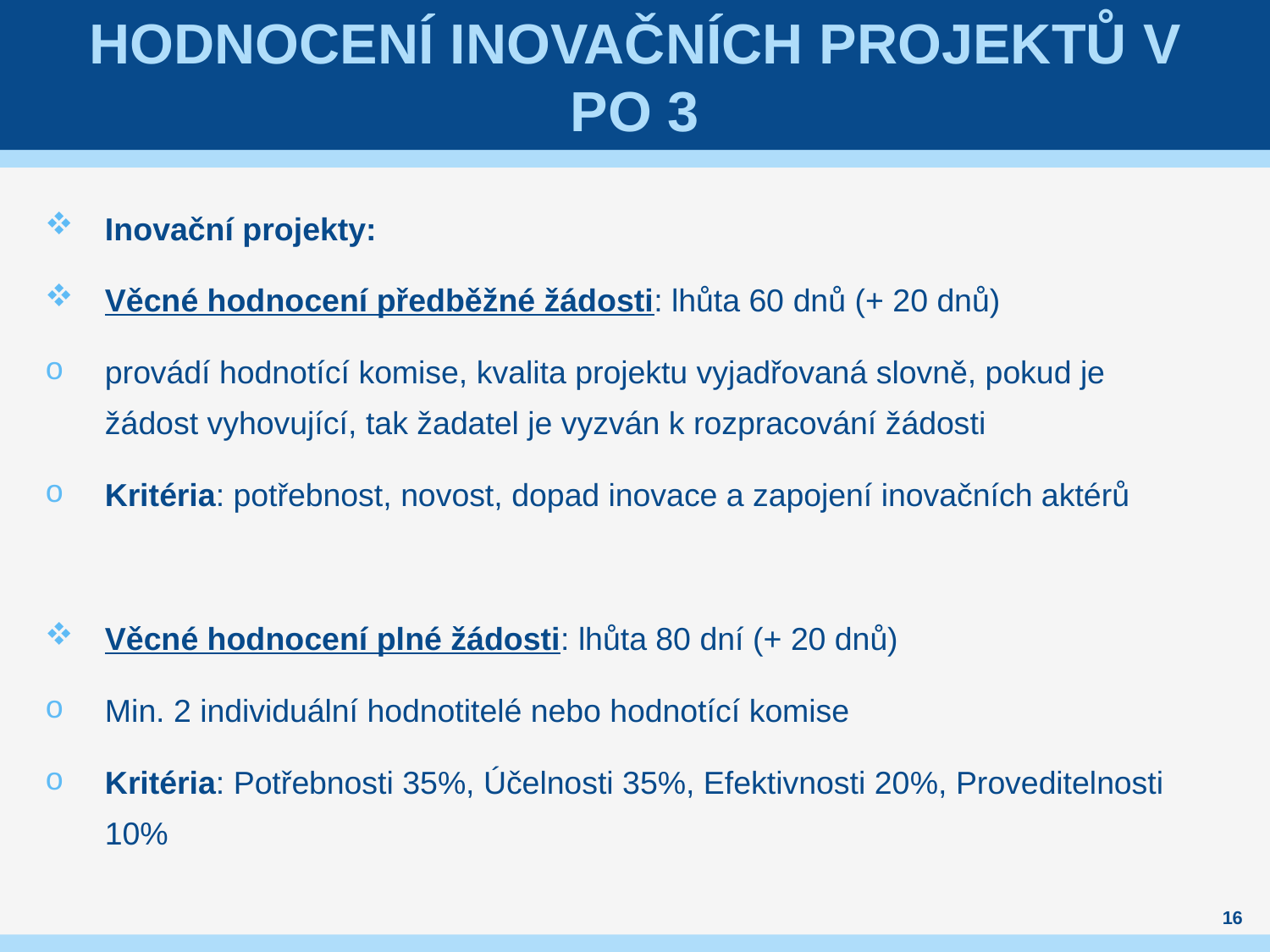

# HODNOCENÍ INOVAČNÍCH PROJEKTŮ V PO 3
Inovační projekty:
Věcné hodnocení předběžné žádosti: lhůta 60 dnů (+ 20 dnů)
provádí hodnotící komise, kvalita projektu vyjadřovaná slovně, pokud je žádost vyhovující, tak žadatel je vyzván k rozpracování žádosti
Kritéria: potřebnost, novost, dopad inovace a zapojení inovačních aktérů

Věcné hodnocení plné žádosti: lhůta 80 dní (+ 20 dnů)
Min. 2 individuální hodnotitelé nebo hodnotící komise
Kritéria: Potřebnosti 35%, Účelnosti 35%, Efektivnosti 20%, Proveditelnosti 10%
16